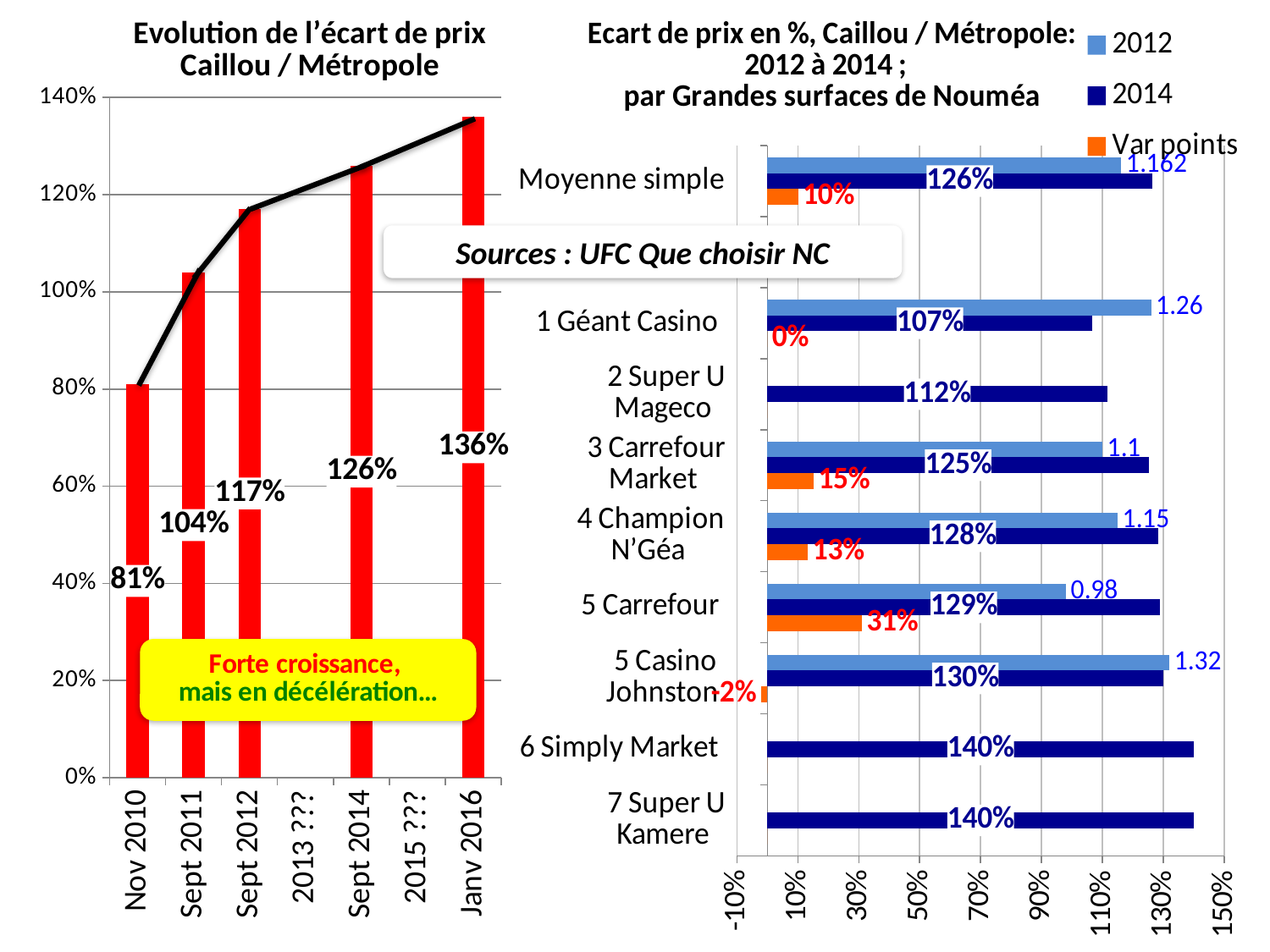

### Chart: Evolution de l’écart de prix
Caillou / Métropole

| Category | ecart |
|---|---|
|  Nov 2010 | 0.81 |
|  Sept 2011 | 1.04 |
|  Sept 2012 | 1.17 |
| 2013 ??? | None |
|  Sept 2014 | 1.26 |
| 2015 ??? | None |
| Janv 2016 | 1.36 |

### Chart: Ecart de prix en %, Caillou / Métropole: 2012 à 2014 ;
par Grandes surfaces de Nouméa

| Category | Var points | 2014 | 2012 |
|---|---|---|---|
| 7 Super U Kamere  | 0.0 | 1.4 | None |
| 6 Simply Market  | 0.0 | 1.4 | None |
| 5 Casino Johnston  | -0.0210000000000001 | 1.299 | 1.32 |
| 5 Carrefour  | 0.31 | 1.29 | 0.98 |
| 4 Champion N’Géa  | 0.133 | 1.283 | 1.15 |
| 3 Carrefour Market  | 0.152 | 1.252 | 1.1 |
| 2 Super U Mageco  | 0.0 | 1.115 | None |
| 1 Géant Casino  | 0.0 | 1.067 | 1.26 |
|  | None | None | None |
| Moyenne simple  | 0.10125 | 1.26325 | 1.162 |
Sources : UFC Que choisir NC